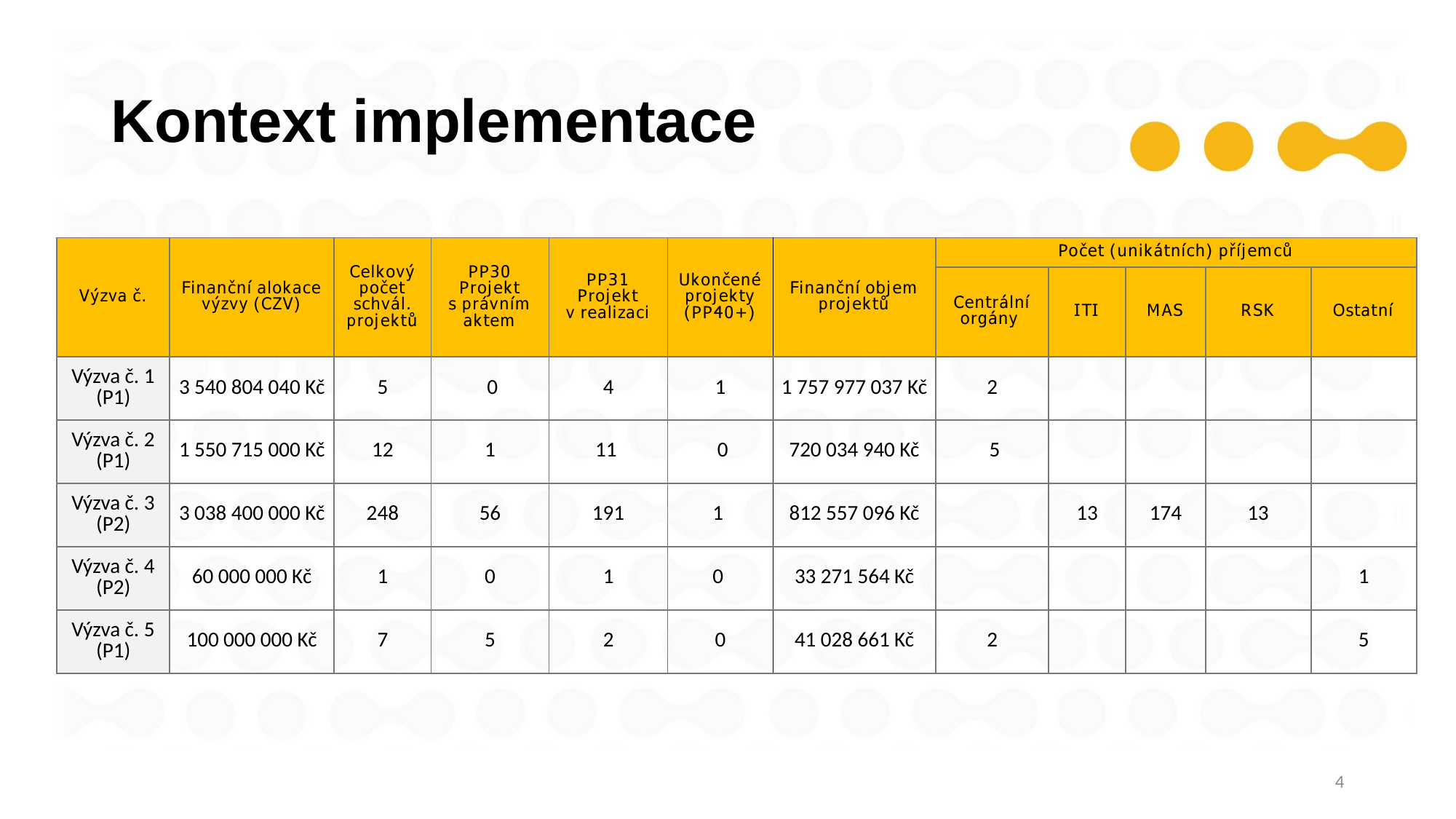

# Kontext implementace
| Výzva č. | Finanční alokace výzvy (CZV) | Celkový počet schvál. projektů | PP30 Projekt s právním aktem | PP31 Projekt v realizaci | Ukončené projekty (PP40+) | Finanční objem projektů | Počet (unikátních) příjemců |  |  |  |  |
| --- | --- | --- | --- | --- | --- | --- | --- | --- | --- | --- | --- |
|  |  |  |  |  |  |  | Centrální orgány | ITI | MAS | RSK | Ostatní |
| Výzva č. 1 (P1) | 3 540 804 040 Kč | 5 | 0 | 4 | 1 | 1 757 977 037 Kč | 2 |  |  |  |  |
| Výzva č. 2 (P1) | 1 550 715 000 Kč | 12 | 1 | 11 | 0 | 720 034 940 Kč | 5 |  |  |  |  |
| Výzva č. 3 (P2) | 3 038 400 000 Kč | 248 | 56 | 191 | 1 | 812 557 096 Kč |  | 13 | 174 | 13 |  |
| Výzva č. 4 (P2) | 60 000 000 Kč | 1 | 0 | 1 | 0 | 33 271 564 Kč |  |  |  |  | 1 |
| Výzva č. 5 (P1) | 100 000 000 Kč | 7 | 5 | 2 | 0 | 41 028 661 Kč | 2 |  |  |  | 5 |
4